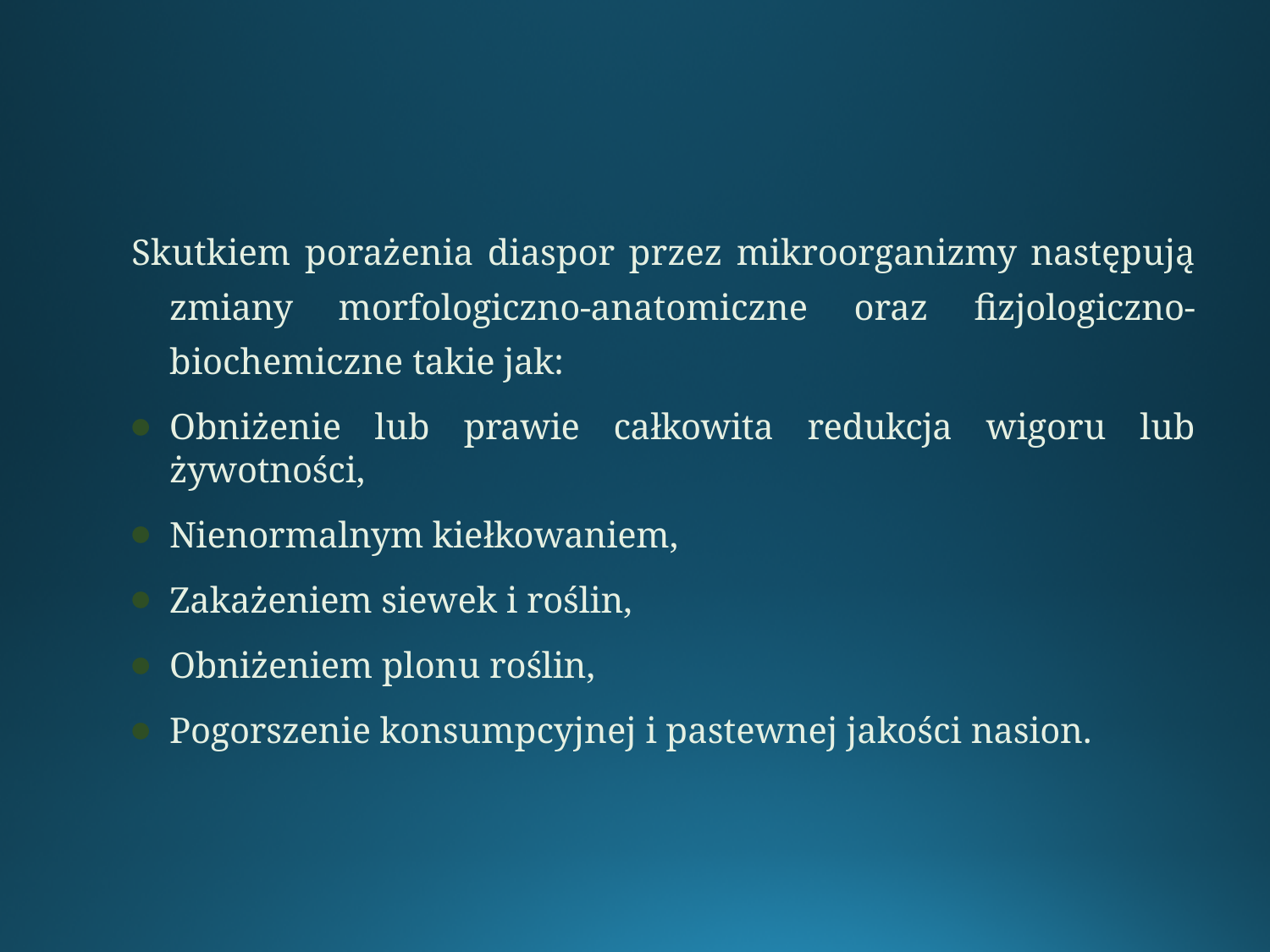

Skutkiem porażenia diaspor przez mikroorganizmy następują zmiany morfologiczno-anatomiczne oraz fizjologiczno-biochemiczne takie jak:
Obniżenie lub prawie całkowita redukcja wigoru lub żywotności,
Nienormalnym kiełkowaniem,
Zakażeniem siewek i roślin,
Obniżeniem plonu roślin,
Pogorszenie konsumpcyjnej i pastewnej jakości nasion.